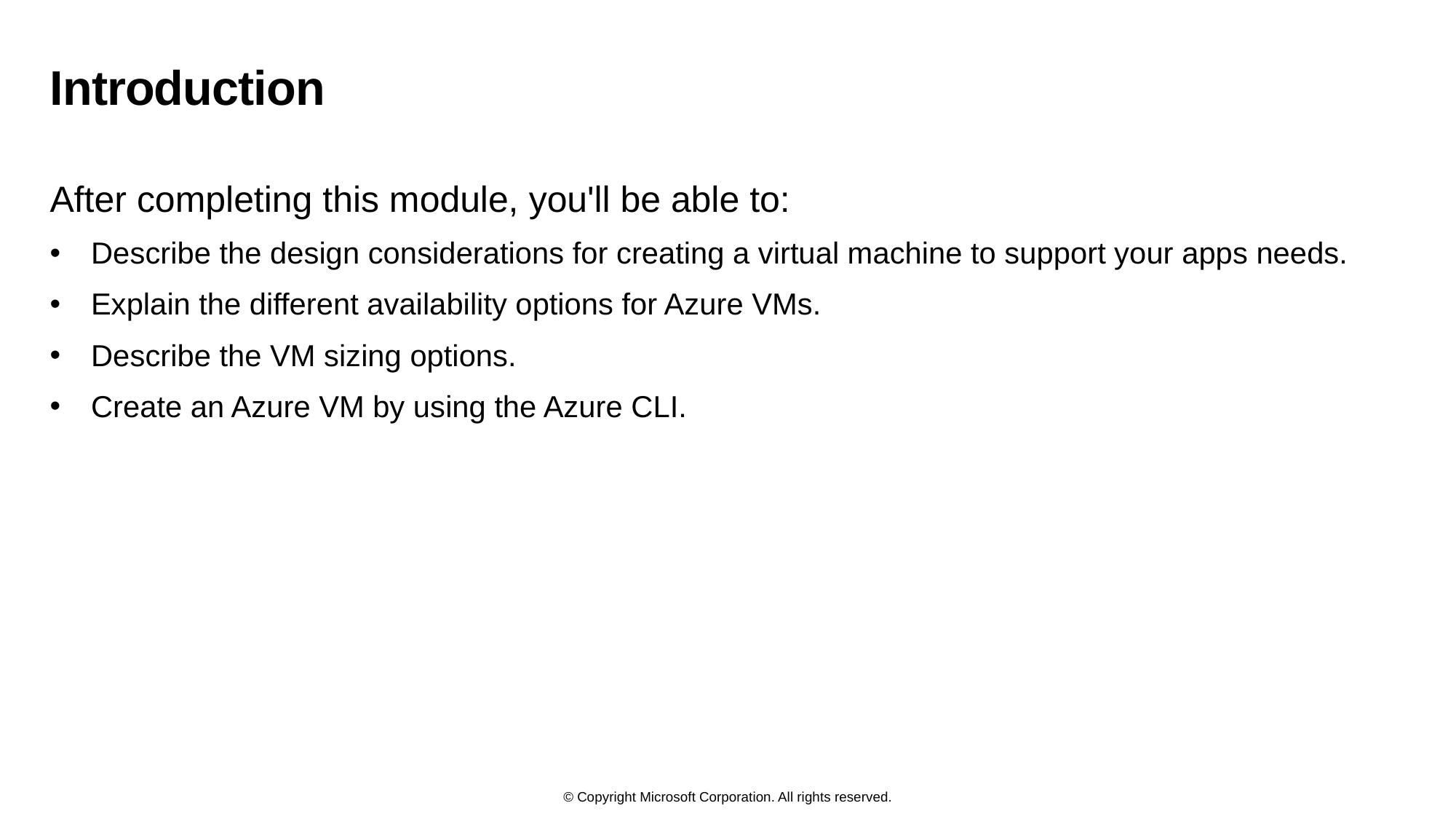

# Introduction
After completing this module, you'll be able to:
Describe the design considerations for creating a virtual machine to support your apps needs.
Explain the different availability options for Azure VMs.
Describe the VM sizing options.
Create an Azure VM by using the Azure CLI.